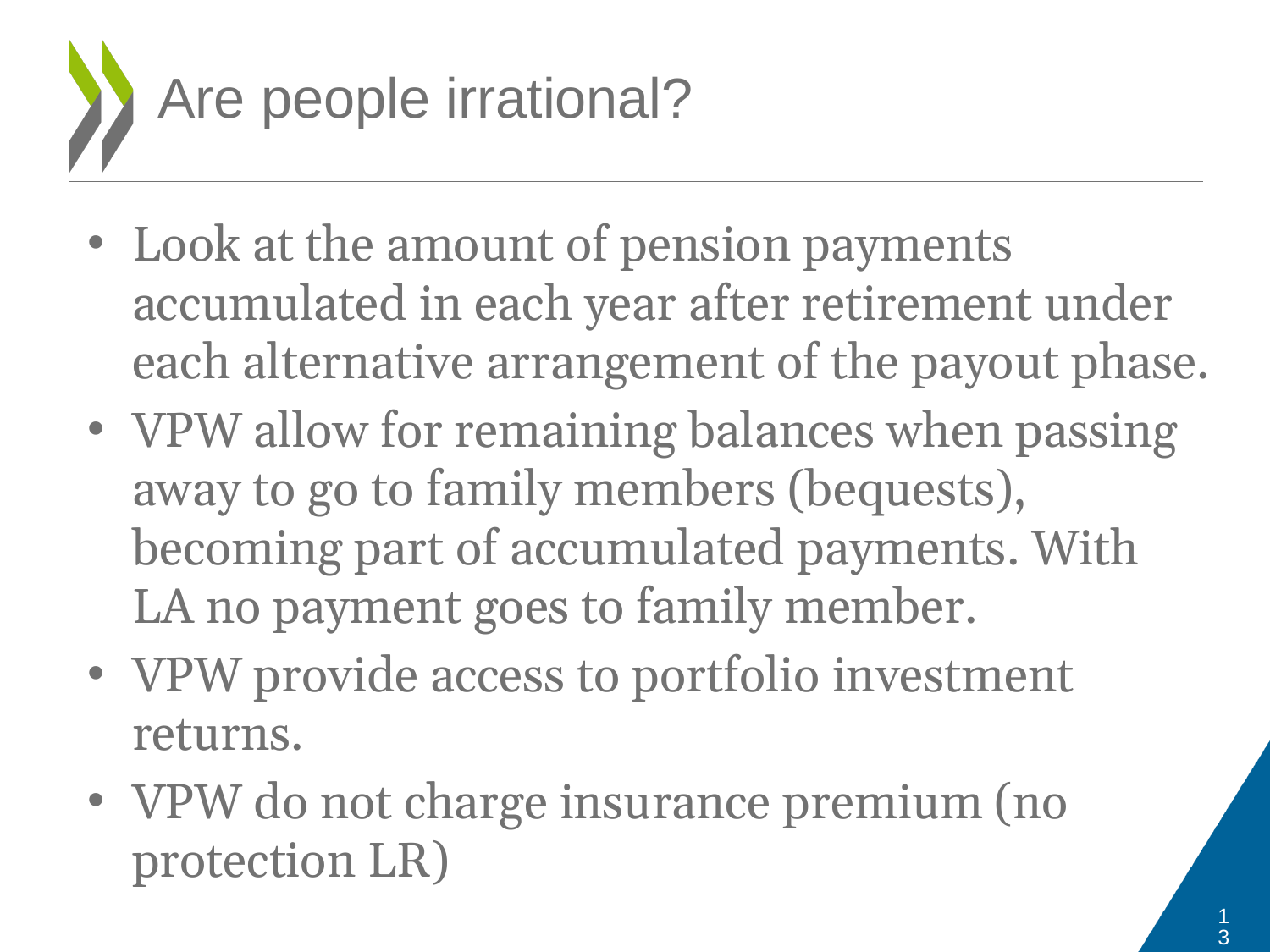

# Are people irrational?
Look at the amount of pension payments accumulated in each year after retirement under each alternative arrangement of the payout phase.
VPW allow for remaining balances when passing away to go to family members (bequests), becoming part of accumulated payments. With LA no payment goes to family member.
VPW provide access to portfolio investment returns.
VPW do not charge insurance premium (no protection LR)
13